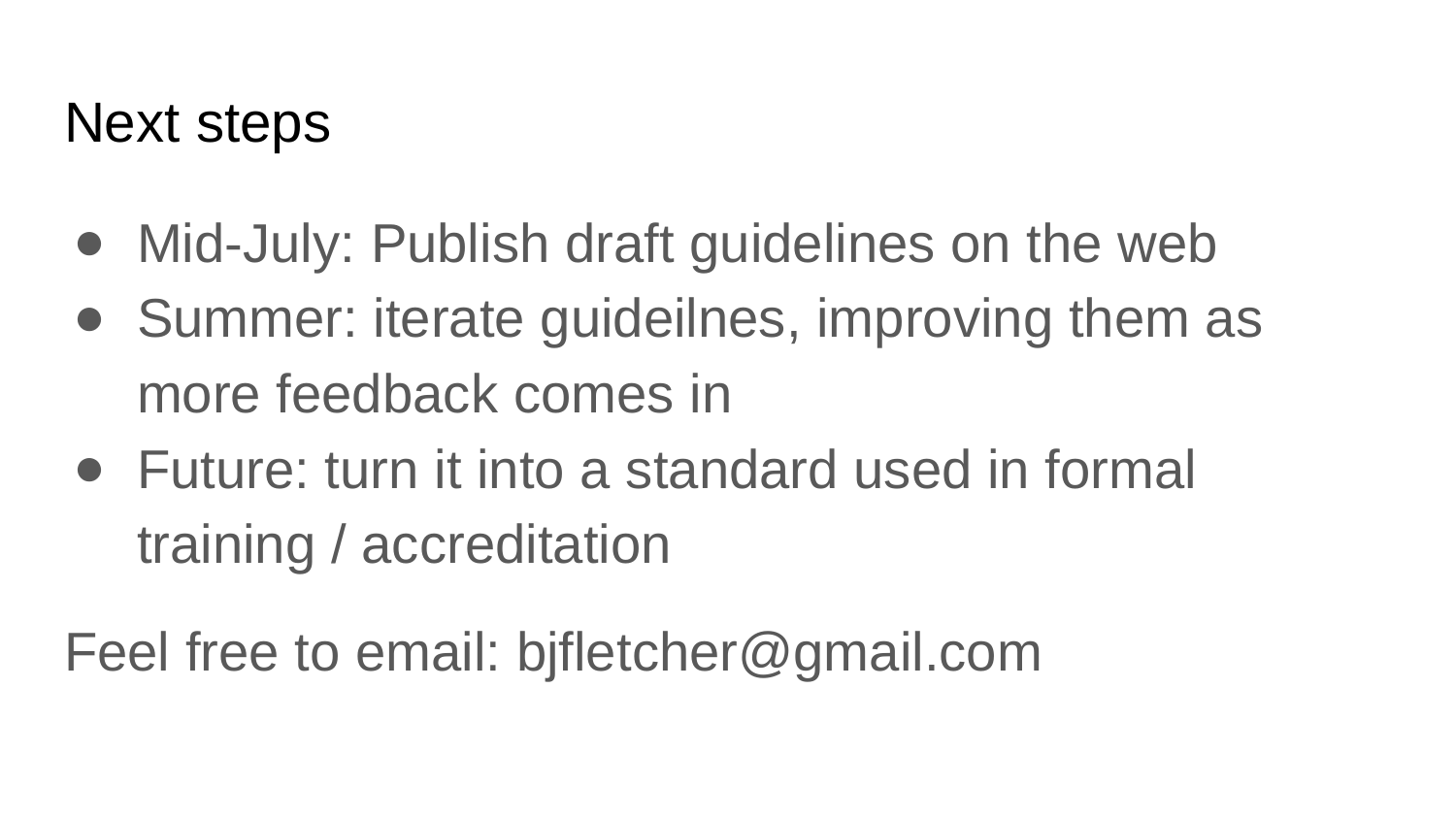

# Next steps
Mid-July: Publish draft guidelines on the web
Summer: iterate guideilnes, improving them as more feedback comes in
Future: turn it into a standard used in formal training / accreditation
Feel free to email: bjfletcher@gmail.com